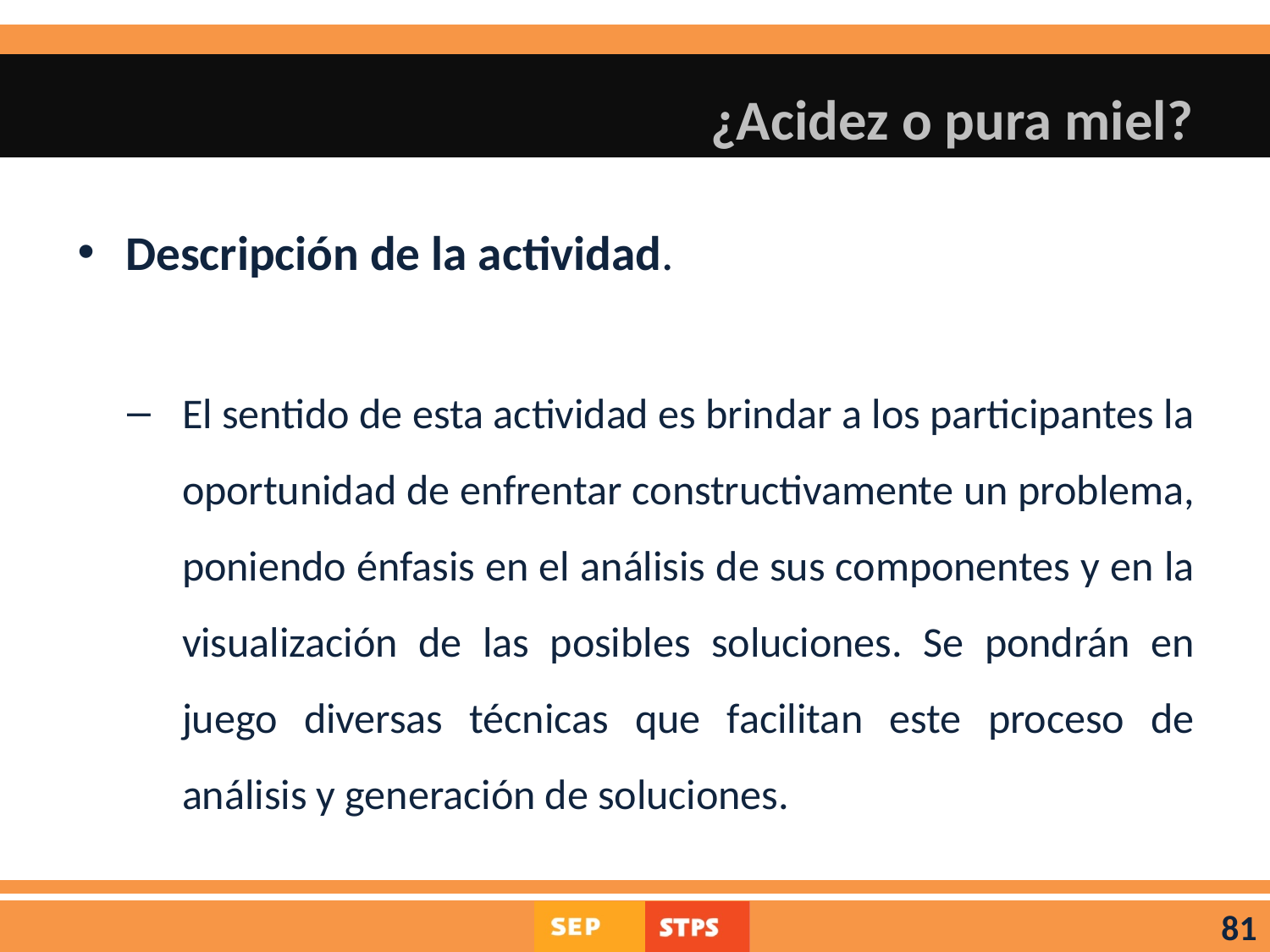

# ¿Acidez o pura miel?
Descripción de la actividad.

El sentido de esta actividad es brindar a los participantes la oportunidad de enfrentar constructivamente un problema, poniendo énfasis en el análisis de sus componentes y en la visualización de las posibles soluciones. Se pondrán en juego diversas técnicas que facilitan este proceso de análisis y generación de soluciones.
81